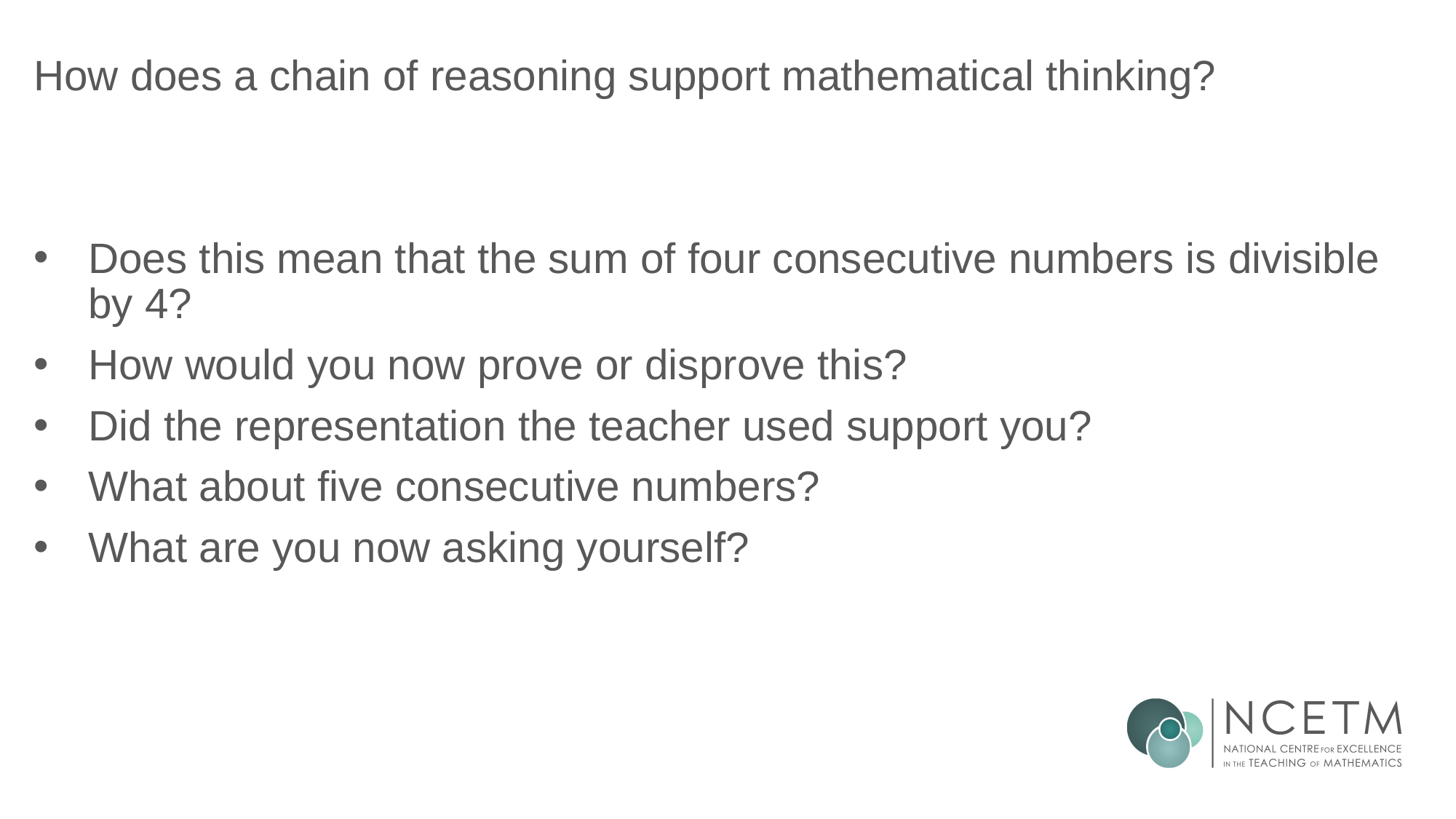

How does a chain of reasoning support mathematical thinking?

Does this mean that the sum of four consecutive numbers is divisible by 4?
How would you now prove or disprove this?
Did the representation the teacher used support you?
What about five consecutive numbers?
What are you now asking yourself?